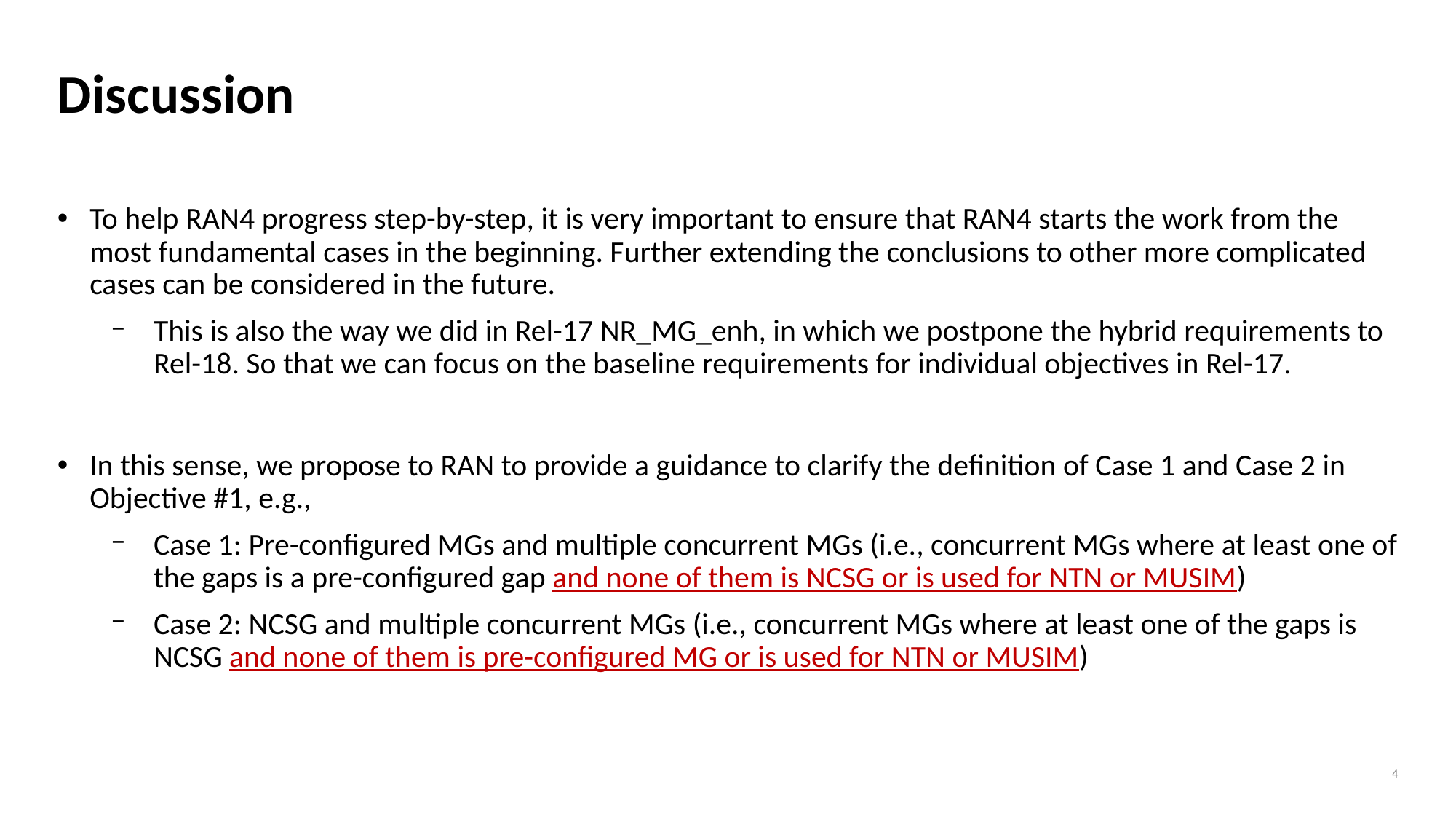

# Discussion
To help RAN4 progress step-by-step, it is very important to ensure that RAN4 starts the work from the most fundamental cases in the beginning. Further extending the conclusions to other more complicated cases can be considered in the future.
This is also the way we did in Rel-17 NR_MG_enh, in which we postpone the hybrid requirements to Rel-18. So that we can focus on the baseline requirements for individual objectives in Rel-17.

In this sense, we propose to RAN to provide a guidance to clarify the definition of Case 1 and Case 2 in Objective #1, e.g.,
Case 1: Pre-configured MGs and multiple concurrent MGs (i.e., concurrent MGs where at least one of the gaps is a pre-configured gap and none of them is NCSG or is used for NTN or MUSIM)
Case 2: NCSG and multiple concurrent MGs (i.e., concurrent MGs where at least one of the gaps is NCSG and none of them is pre-configured MG or is used for NTN or MUSIM)

4